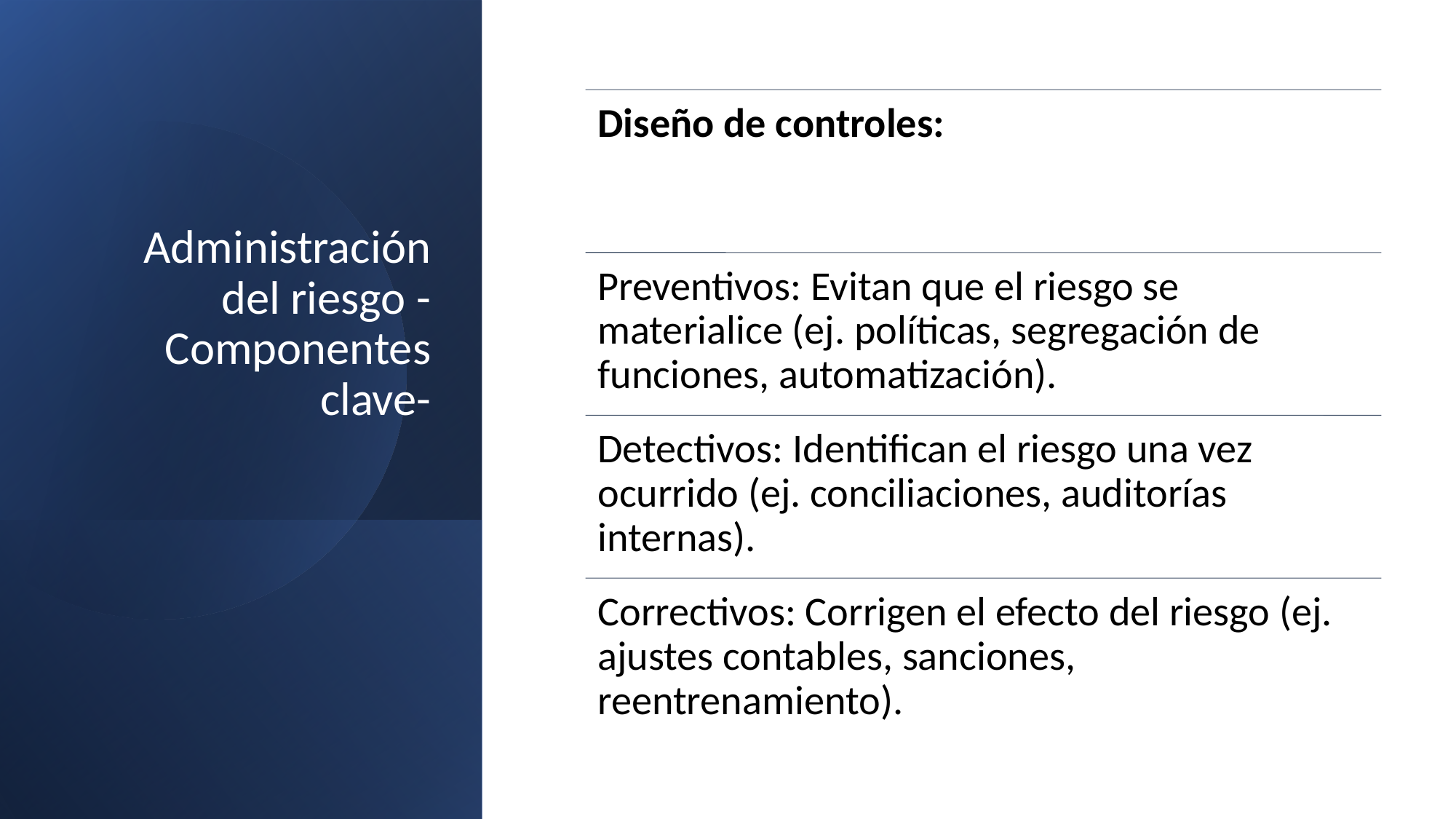

Diseño de controles:
Preventivos: Evitan que el riesgo se materialice (ej. políticas, segregación de funciones, automatización).
Detectivos: Identifican el riesgo una vez ocurrido (ej. conciliaciones, auditorías internas).
Correctivos: Corrigen el efecto del riesgo (ej. ajustes contables, sanciones, reentrenamiento).

# Administración del riesgo -Componentes clave-